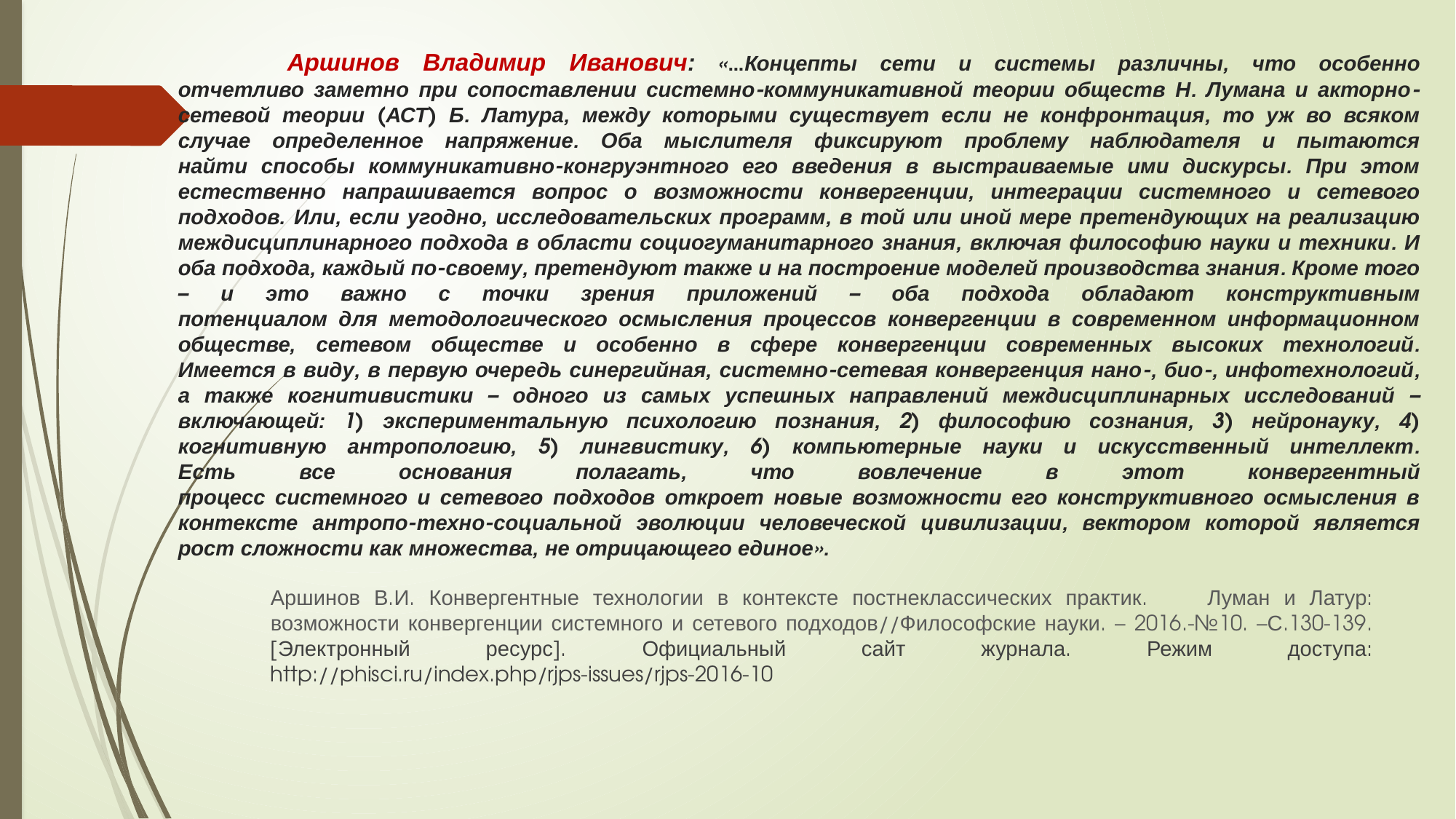

# Аршинов Владимир Иванович: «…Концепты сети и системы различны, что особенно отчетливо заметно при сопоставлении системно-коммуникативной теории обществ Н. Лумана и акторно-сетевой теории (АСТ) Б. Латура, между которыми существует если не конфронтация, то уж во всяком случае определенное напряжение. Оба мыслителя фиксируют проблему наблюдателя и пытаются найти способы коммуникативно-конгруэнтного его введения в выстраиваемые ими дискурсы. При этом естественно напрашивается вопрос о возможности конвергенции, интеграции системного и сетевого подходов. Или, если угодно, исследовательских программ, в той или иной мере претендующих на реализацию междисциплинарного подхода в области социогуманитарного знания, включая философию науки и техники. И оба подхода, каждый по-своему, претендуют также и на построение моделей производства знания. Кроме того – и это важно с точки зрения приложений – оба подхода обладают конструктивным потенциалом для методологического осмысления процессов конвергенции в современном информационном обществе, сетевом обществе и особенно в сфере конвергенции современных высоких технологий. Имеется в виду, в первую очередь синергийная, системно-сетевая конвергенция нано-, био-, инфотехнологий, а также когнитивистики – одного из самых успешных направлений междисциплинарных исследований – включающей: 1) экспериментальную психологию познания, 2) философию сознания, 3) нейронауку, 4) когнитивную антропологию, 5) лингвистику, 6) компьютерные науки и искусственный интеллект. Есть все основания полагать, что вовлечение в этот конвергентный процесс системного и сетевого подходов откроет новые возможности его конструктивного осмысления в контексте антропо-техно-социальной эволюции человеческой цивилизации, вектором которой является рост сложности как множества, не отрицающего единое».
Аршинов В.И. Конвергентные технологии в контексте постнеклассических практик. 	Луман и Латур: возможности конвергенции системного и сетевого подходов//Философские науки. – 2016.-№10. –С.130-139. [Электронный ресурс]. Официальный сайт журнала. Режим доступа: http://phisci.ru/index.php/rjps-issues/rjps-2016-10